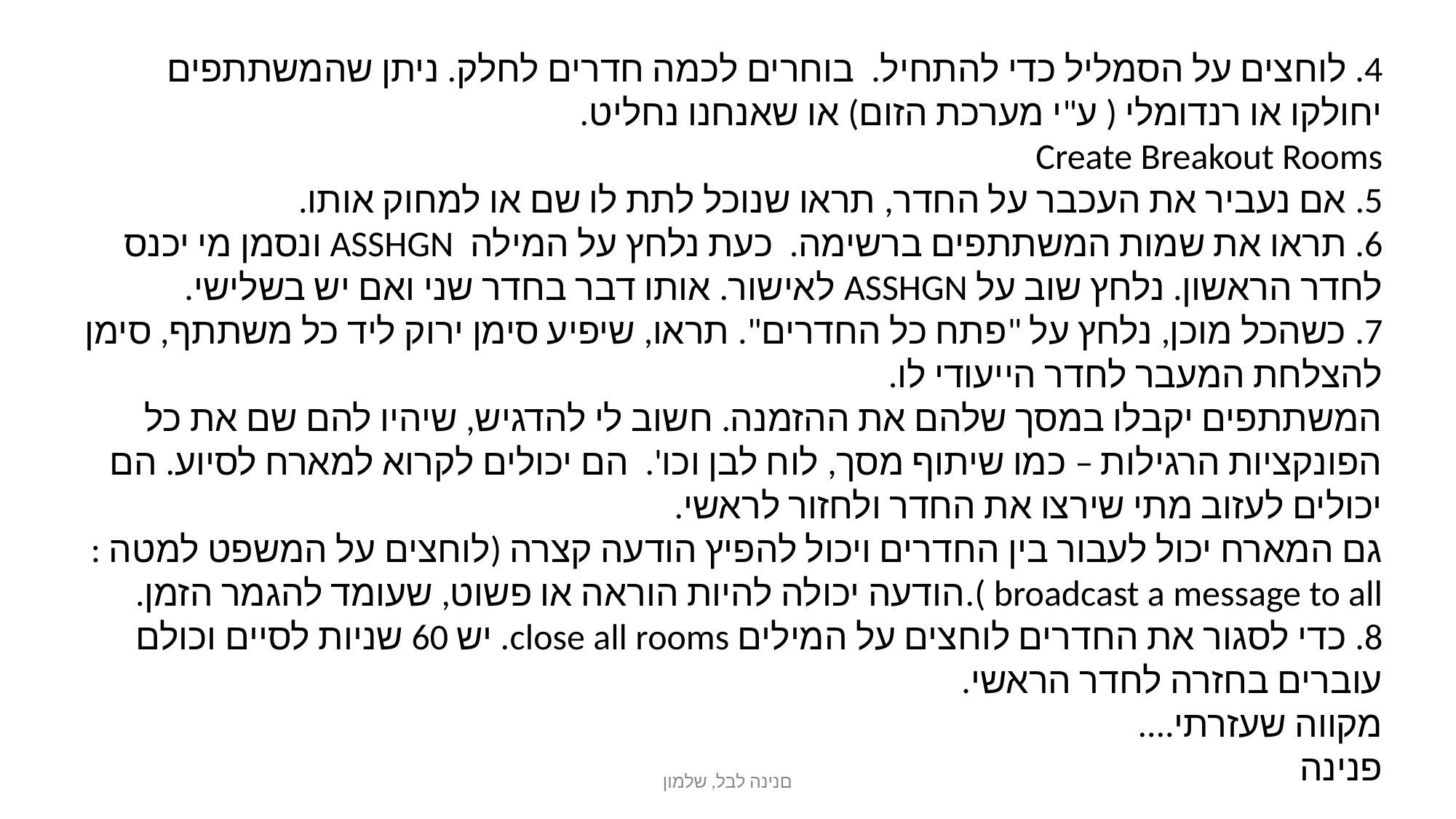

4. לוחצים על הסמליל כדי להתחיל.  בוחרים לכמה חדרים לחלק. ניתן שהמשתתפים יחולקו או רנדומלי ( ע"י מערכת הזום) או שאנחנו נחליט.
Create Breakout Rooms
5. אם נעביר את העכבר על החדר, תראו שנוכל לתת לו שם או למחוק אותו.
6. תראו את שמות המשתתפים ברשימה.  כעת נלחץ על המילה  ASSHGN ונסמן מי יכנס לחדר הראשון. נלחץ שוב על ASSHGN לאישור. אותו דבר בחדר שני ואם יש בשלישי.
7. כשהכל מוכן, נלחץ על "פתח כל החדרים". תראו, שיפיע סימן ירוק ליד כל משתתף, סימן להצלחת המעבר לחדר הייעודי לו.
המשתתפים יקבלו במסך שלהם את ההזמנה. חשוב לי להדגיש, שיהיו להם שם את כל הפונקציות הרגילות – כמו שיתוף מסך, לוח לבן וכו'.  הם יכולים לקרוא למארח לסיוע. הם יכולים לעזוב מתי שירצו את החדר ולחזור לראשי.
גם המארח יכול לעבור בין החדרים ויכול להפיץ הודעה קצרה (לוחצים על המשפט למטה : broadcast a message to all ).הודעה יכולה להיות הוראה או פשוט, שעומד להגמר הזמן.
8. כדי לסגור את החדרים לוחצים על המילים close all rooms. יש 60 שניות לסיים וכולם עוברים בחזרה לחדר הראשי.
מקווה שעזרתי....
פנינה

םנינה לבל, שלמון